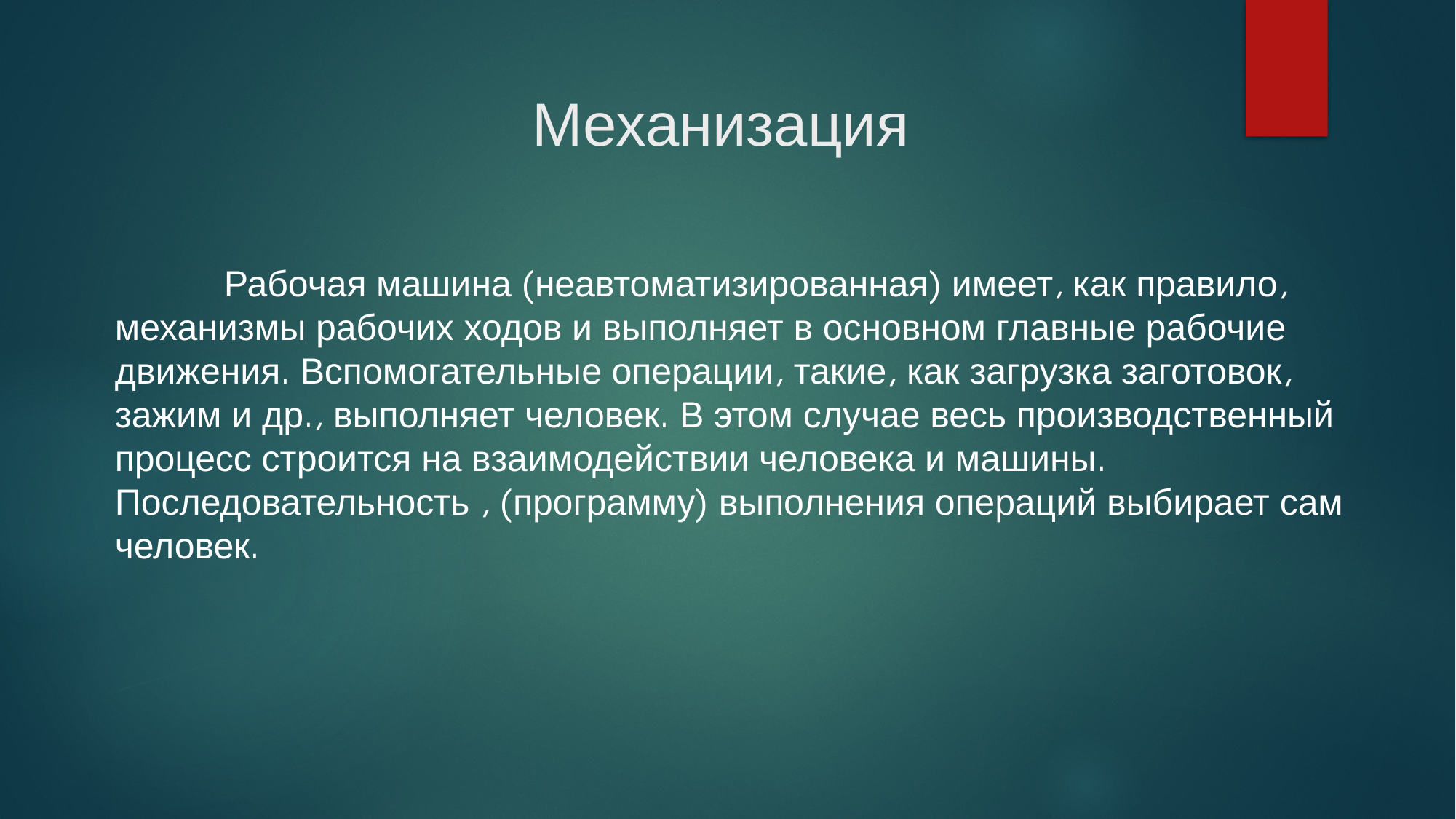

# Механизация
	Рабочая машина (неавтоматизированная) имеет, как правило, механизмы рабочих ходов и выполняет в основном главные рабочие движения. Вспомогательные операции, такие, как загрузка заготовок, зажим и др., выполняет человек. В этом случае весь производственный процесс строится на взаимодействии человека и машины. Последовательность , (программу) выполнения операций выбирает сам человек.